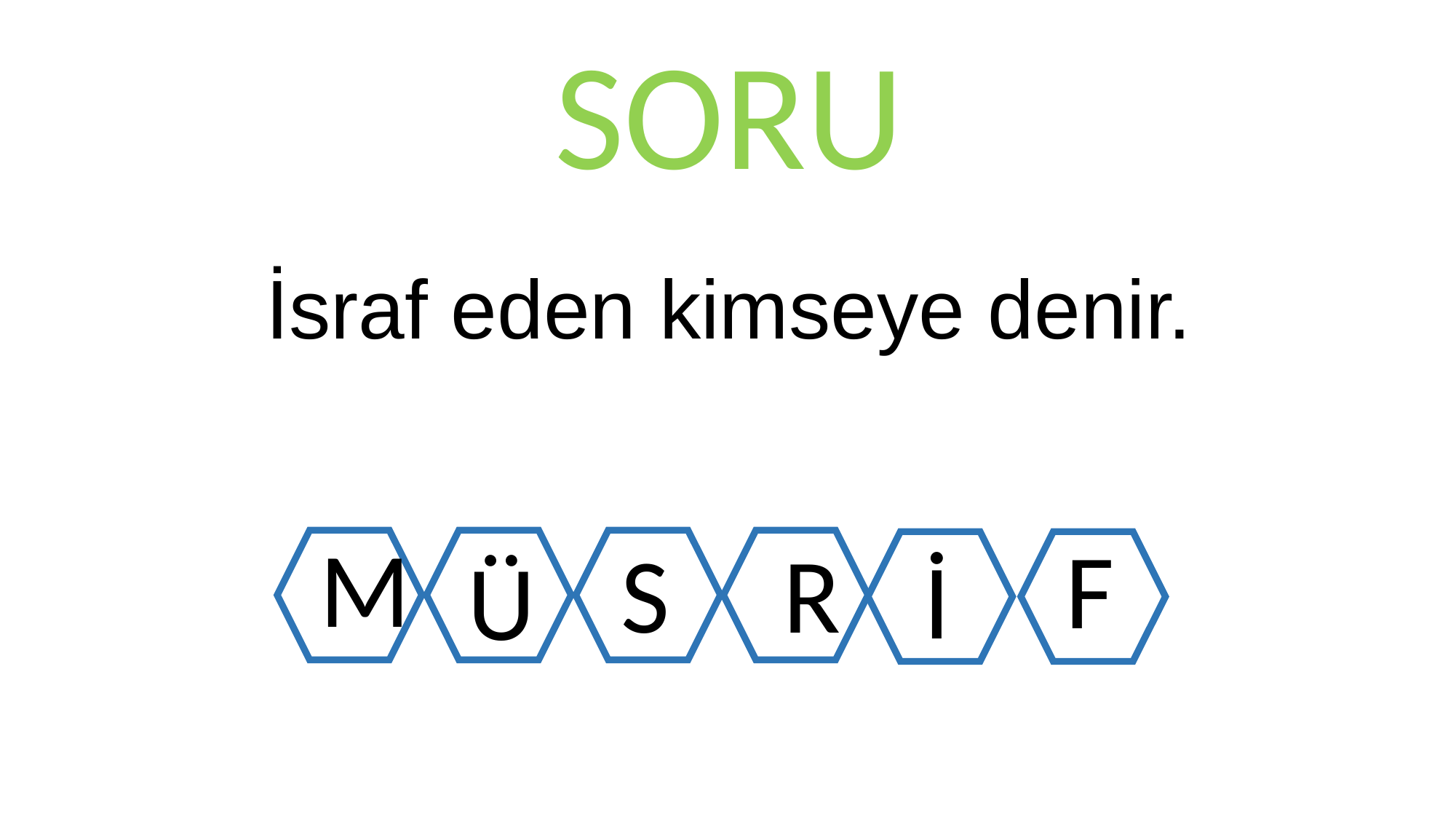

SORU
İsraf eden kimseye denir.
M
F
S
R
İ
Ü